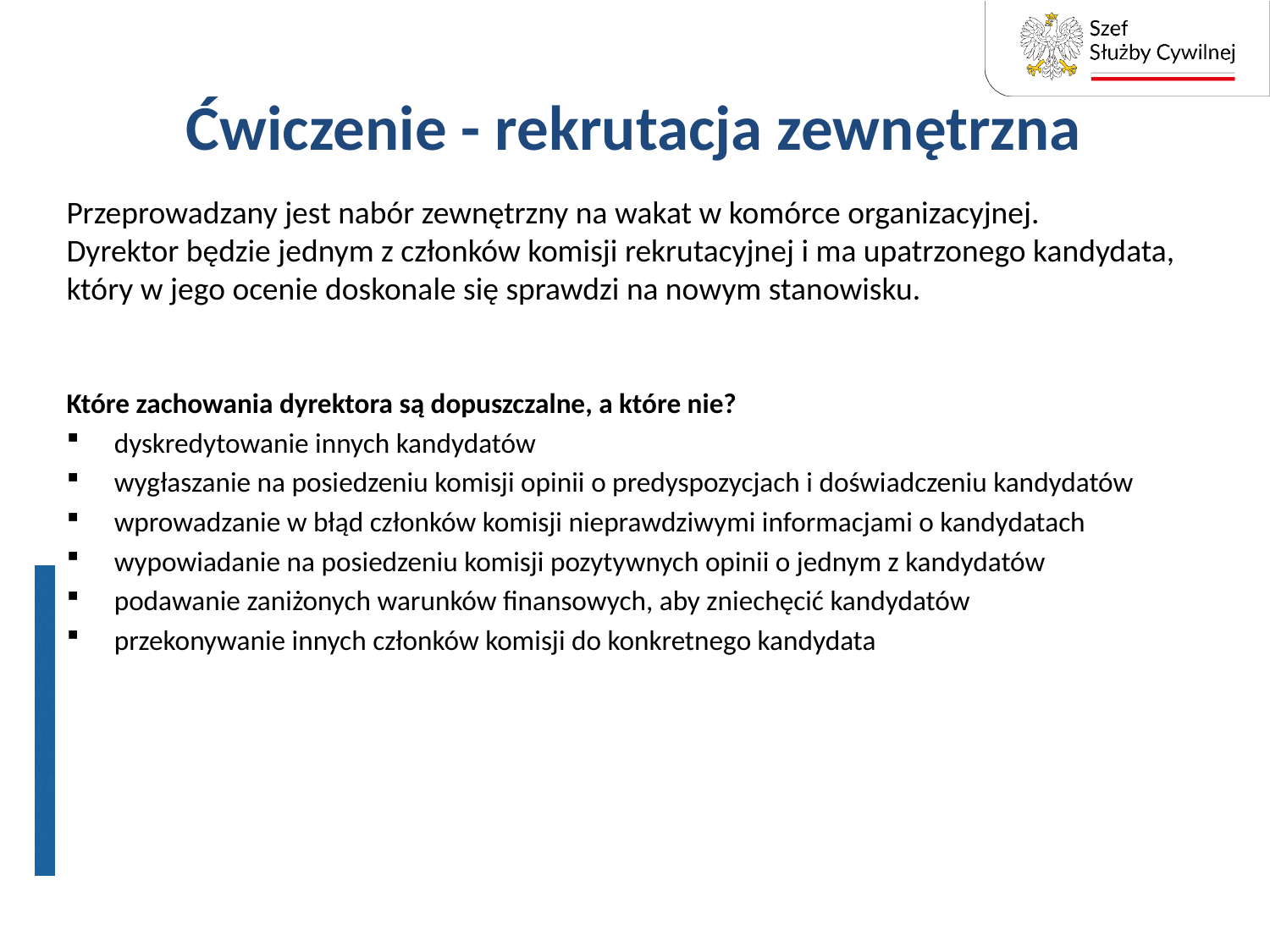

# Ćwiczenie - rekrutacja zewnętrzna
Przeprowadzany jest nabór zewnętrzny na wakat w komórce organizacyjnej.
Dyrektor będzie jednym z członków komisji rekrutacyjnej i ma upatrzonego kandydata, który w jego ocenie doskonale się sprawdzi na nowym stanowisku.

Które zachowania dyrektora są dopuszczalne, a które nie?
dyskredytowanie innych kandydatów
wygłaszanie na posiedzeniu komisji opinii o predyspozycjach i doświadczeniu kandydatów
wprowadzanie w błąd członków komisji nieprawdziwymi informacjami o kandydatach
wypowiadanie na posiedzeniu komisji pozytywnych opinii o jednym z kandydatów
podawanie zaniżonych warunków finansowych, aby zniechęcić kandydatów
przekonywanie innych członków komisji do konkretnego kandydata